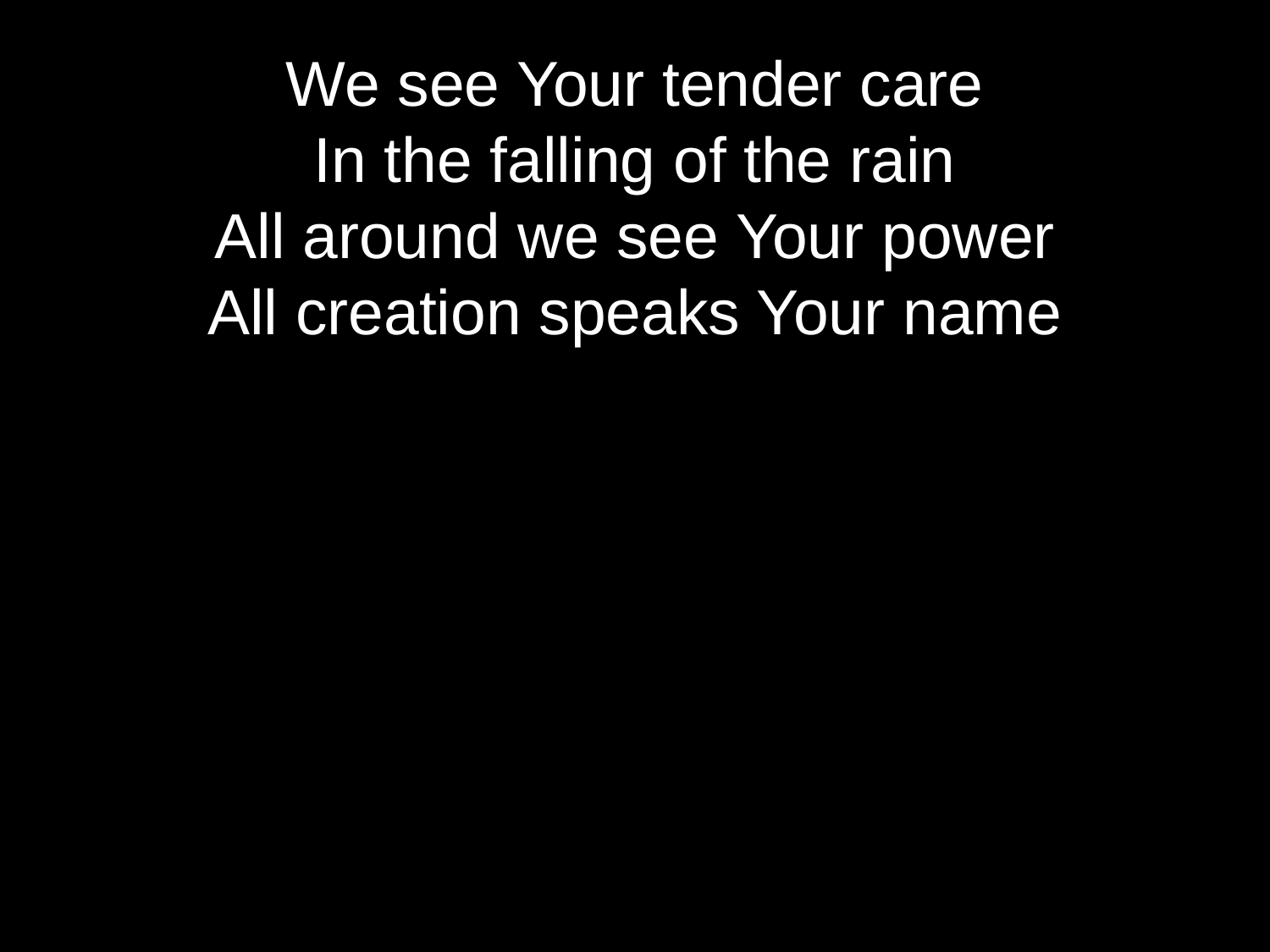

We see Your tender care
In the falling of the rain
All around we see Your power
All creation speaks Your name